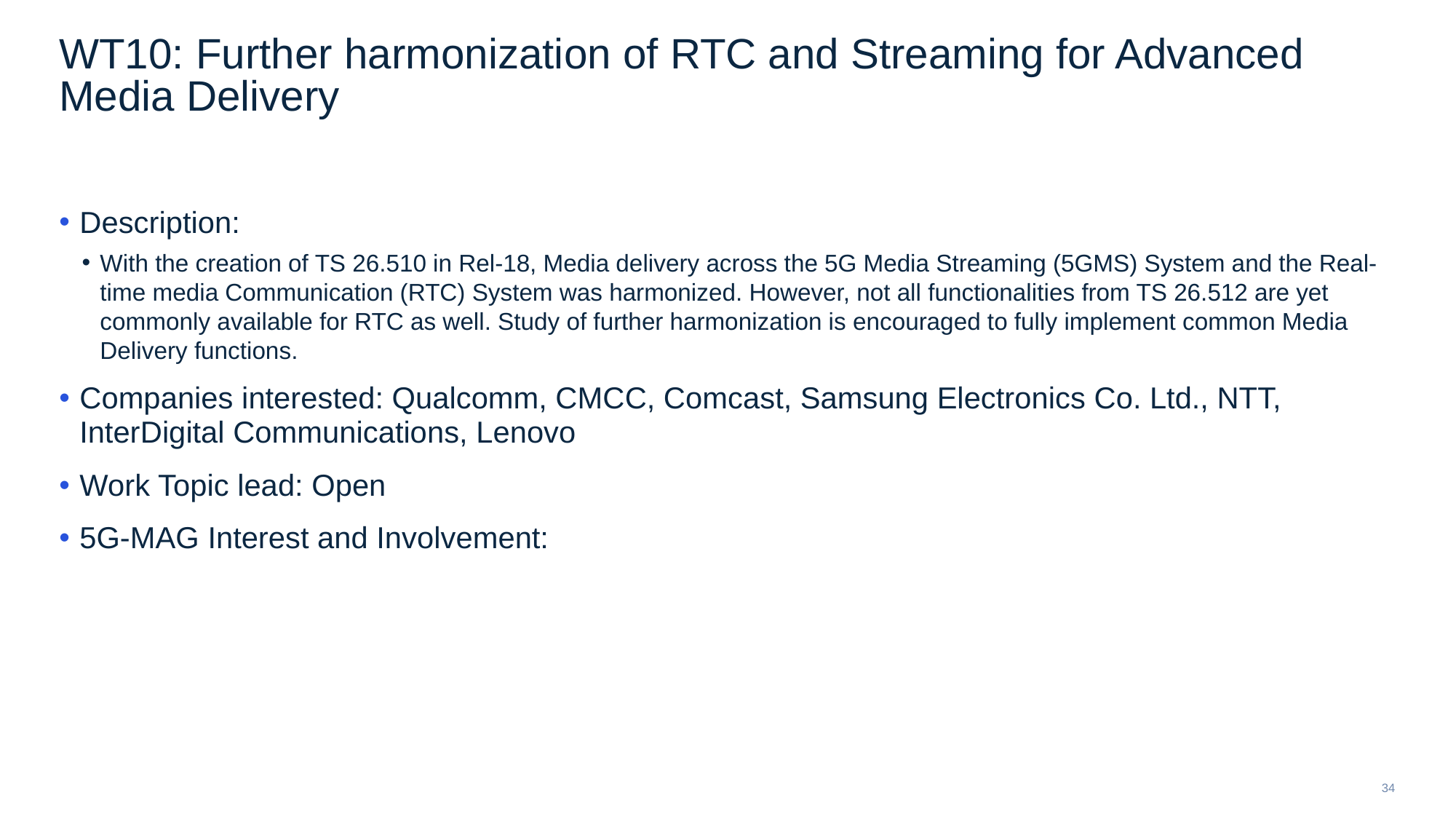

# WT10: Further harmonization of RTC and Streaming for Advanced Media Delivery

Description:
With the creation of TS 26.510 in Rel-18, Media delivery across the 5G Media Streaming (5GMS) System and the Real-time media Communication (RTC) System was harmonized. However, not all functionalities from TS 26.512 are yet commonly available for RTC as well. Study of further harmonization is encouraged to fully implement common Media Delivery functions.
Companies interested: Qualcomm, CMCC, Comcast, Samsung Electronics Co. Ltd., NTT, InterDigital Communications, Lenovo
Work Topic lead: Open
5G-MAG Interest and Involvement: